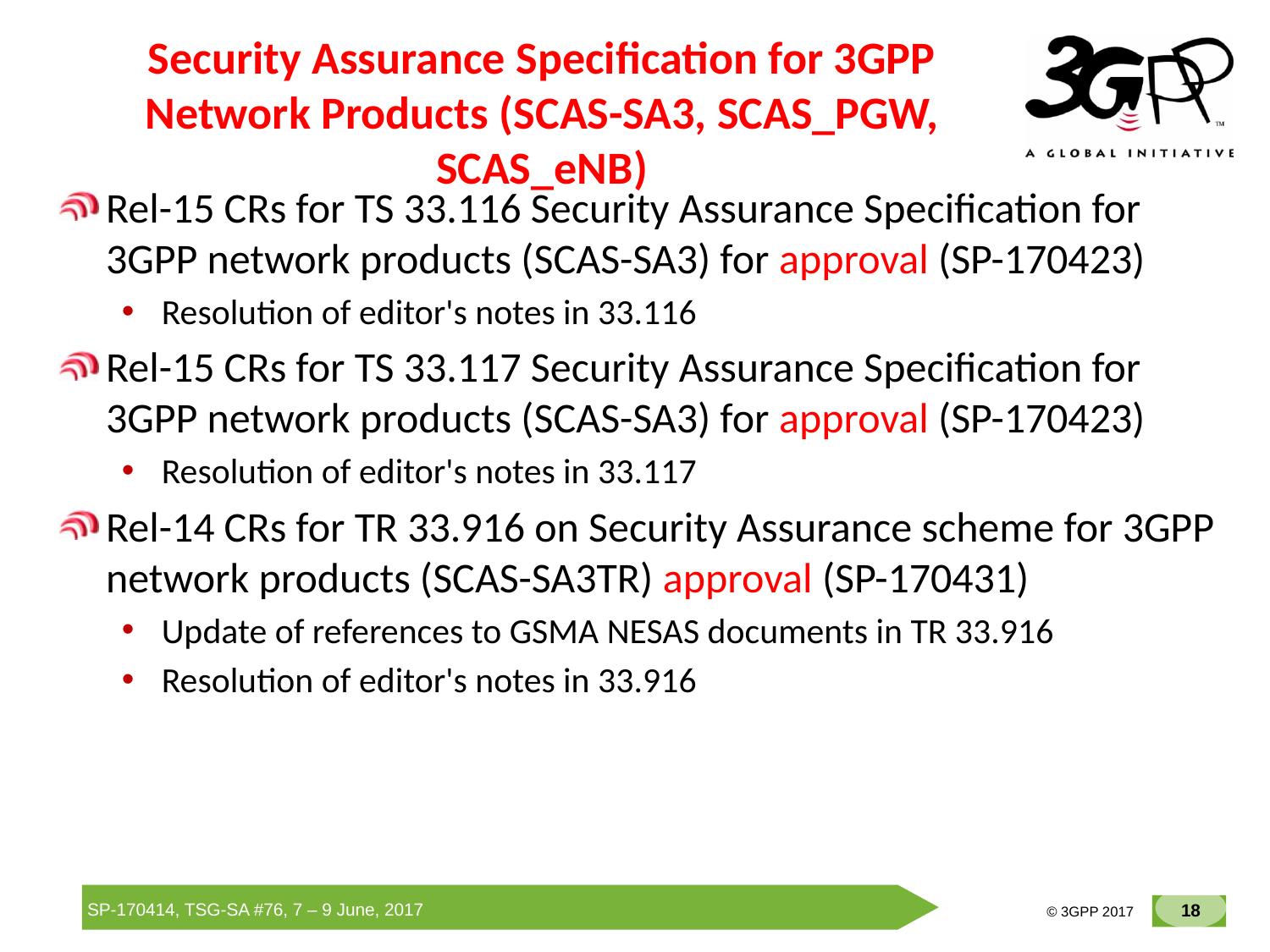

# Security Assurance Specification for 3GPP Network Products (SCAS-SA3, SCAS_PGW, SCAS_eNB)
Rel-15 CRs for TS 33.116 Security Assurance Specification for 3GPP network products (SCAS-SA3) for approval (SP-170423)
Resolution of editor's notes in 33.116
Rel-15 CRs for TS 33.117 Security Assurance Specification for 3GPP network products (SCAS-SA3) for approval (SP-170423)
Resolution of editor's notes in 33.117
Rel-14 CRs for TR 33.916 on Security Assurance scheme for 3GPP network products (SCAS-SA3TR) approval (SP-170431)
Update of references to GSMA NESAS documents in TR 33.916
Resolution of editor's notes in 33.916